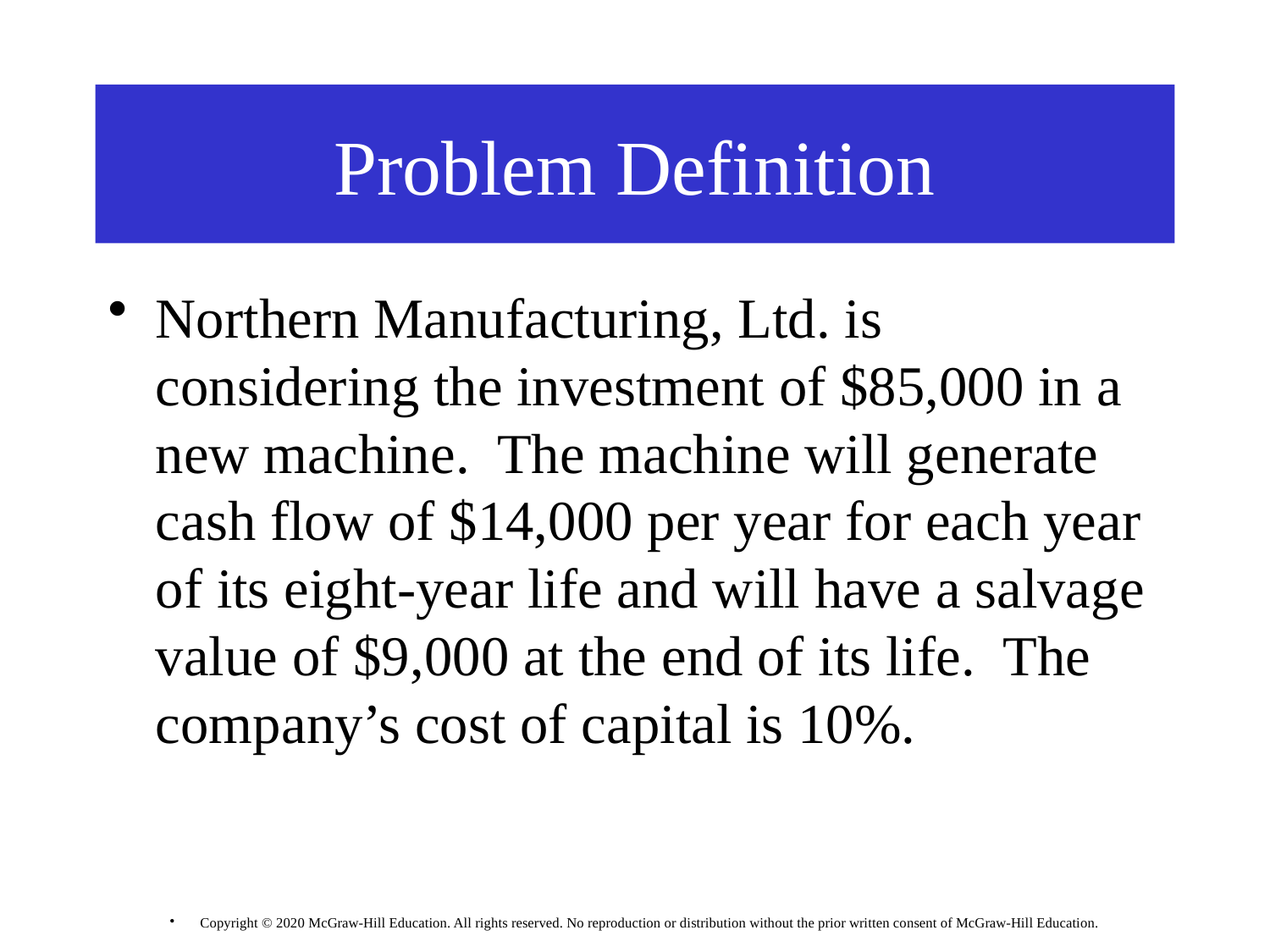

# Problem Definition
Northern Manufacturing, Ltd. is considering the investment of $85,000 in a new machine.  The machine will generate cash flow of $14,000 per year for each year of its eight-year life and will have a salvage value of $9,000 at the end of its life.  The company’s cost of capital is 10%.